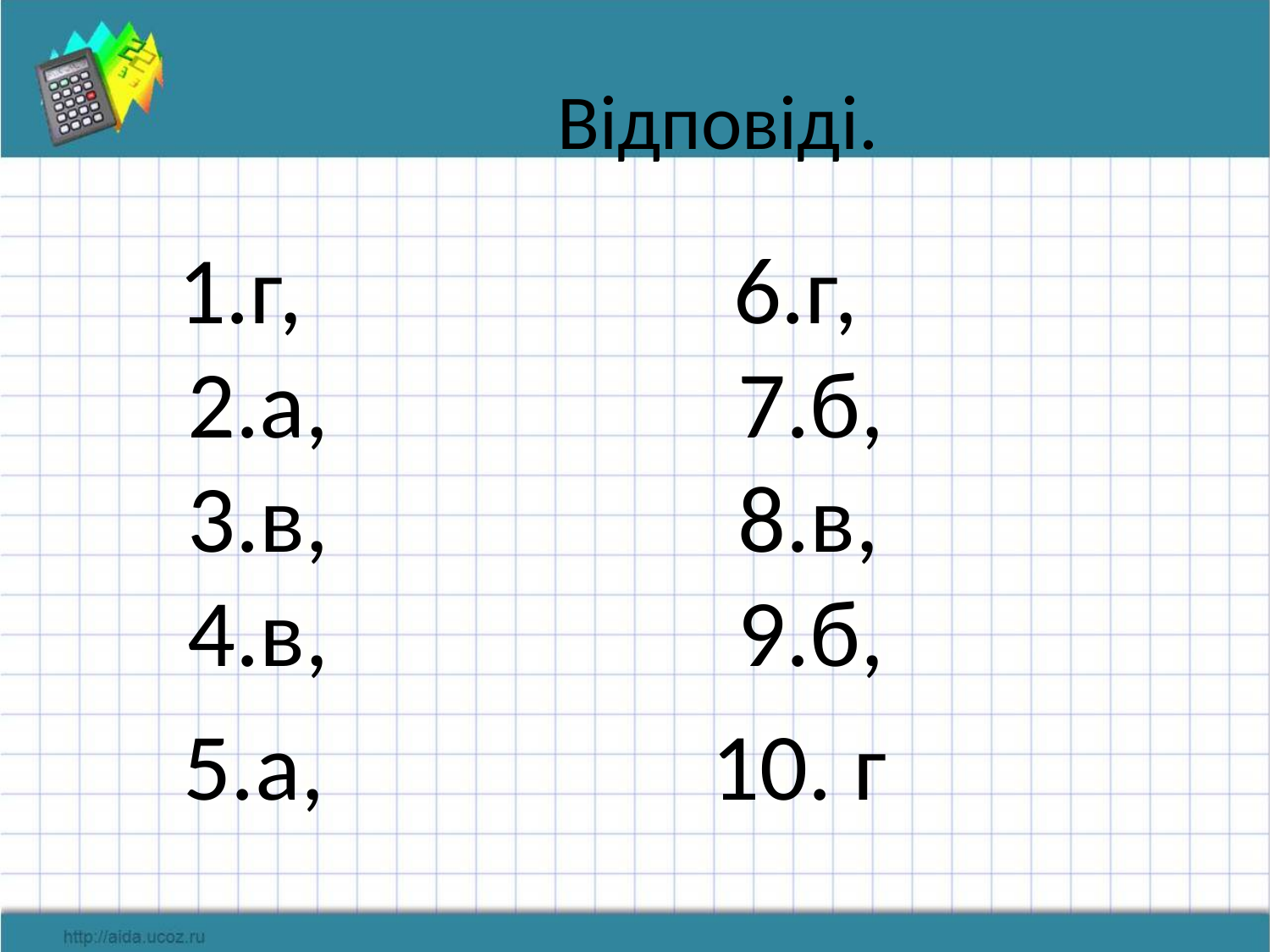

# Відповіді.
   1.г,
2.а,
3.в,
4.в,
  5.а,
  6.г,
7.б,
8.в,
9.б,
 10. г